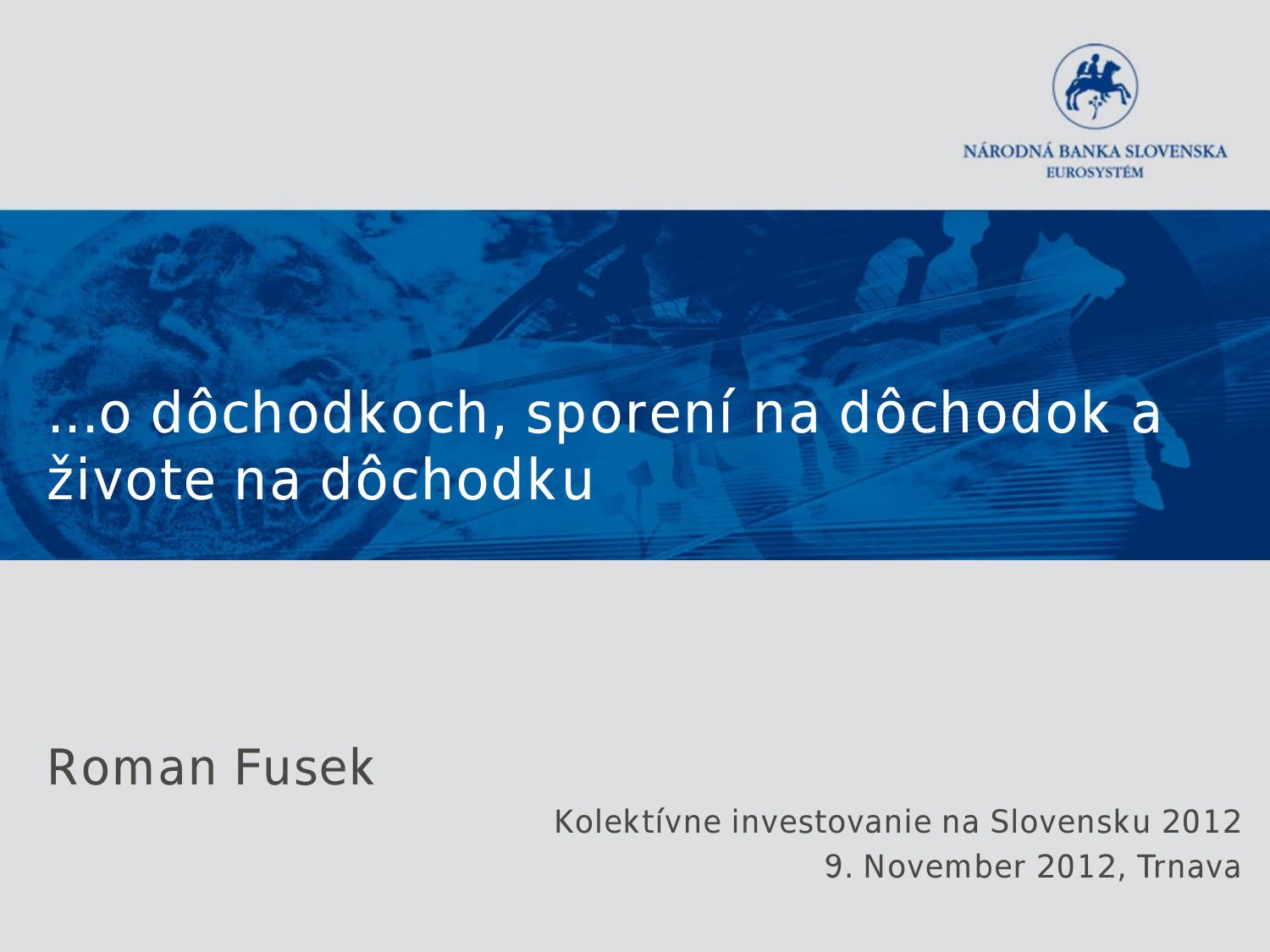

# ...o dôchodkoch, sporení na dôchodok a živote na dôchodku
Roman Fusek
Kolektívne investovanie na Slovensku 2012
9. November 2012, Trnava